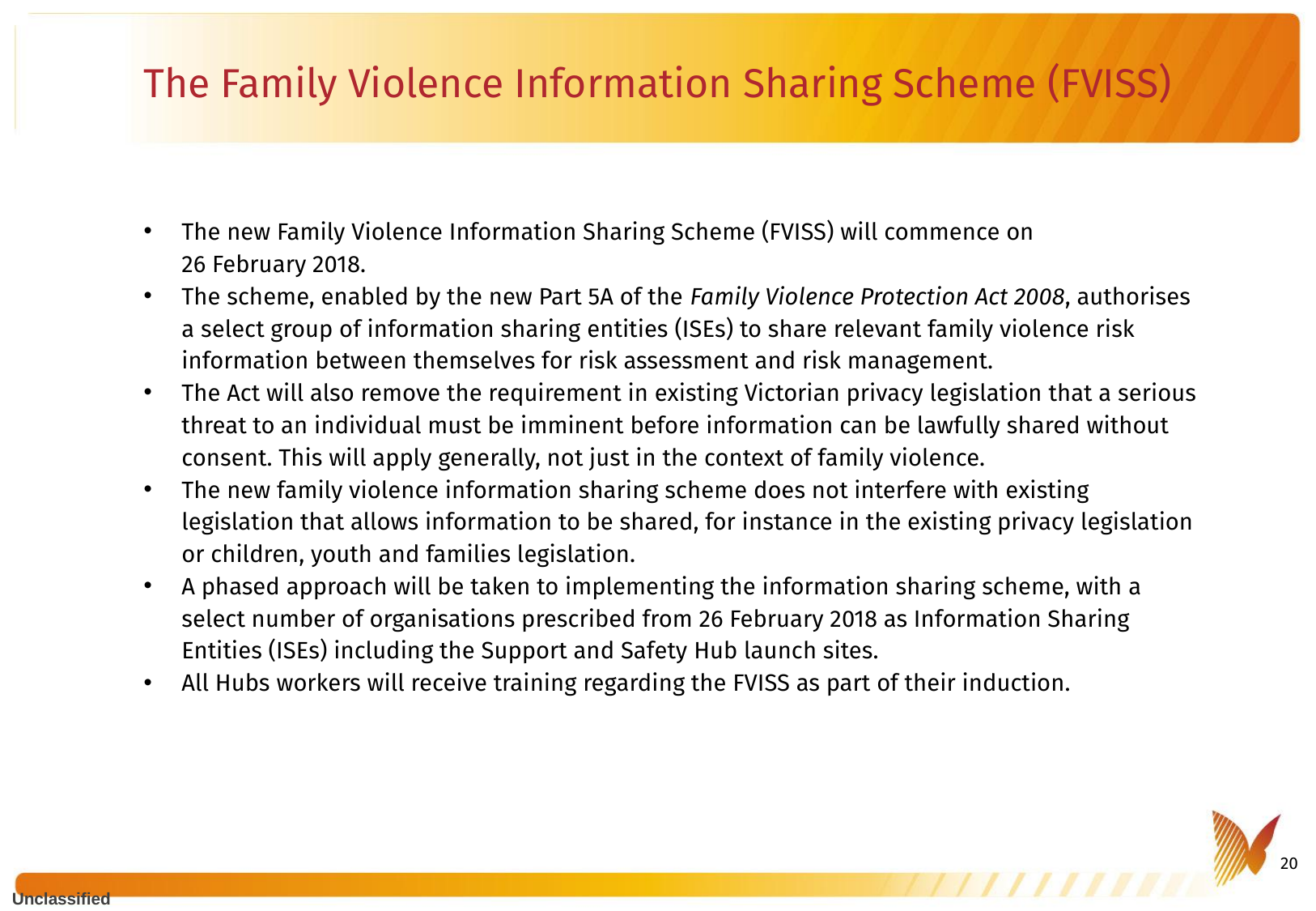

# The Family Violence Information Sharing Scheme (FVISS)
The new Family Violence Information Sharing Scheme (FVISS) will commence on
26 February 2018.
The scheme, enabled by the new Part 5A of the Family Violence Protection Act 2008, authorises a select group of information sharing entities (ISEs) to share relevant family violence risk information between themselves for risk assessment and risk management.
The Act will also remove the requirement in existing Victorian privacy legislation that a serious threat to an individual must be imminent before information can be lawfully shared without consent. This will apply generally, not just in the context of family violence.
The new family violence information sharing scheme does not interfere with existing legislation that allows information to be shared, for instance in the existing privacy legislation or children, youth and families legislation.
A phased approach will be taken to implementing the information sharing scheme, with a select number of organisations prescribed from 26 February 2018 as Information Sharing Entities (ISEs) including the Support and Safety Hub launch sites.
All Hubs workers will receive training regarding the FVISS as part of their induction.

20